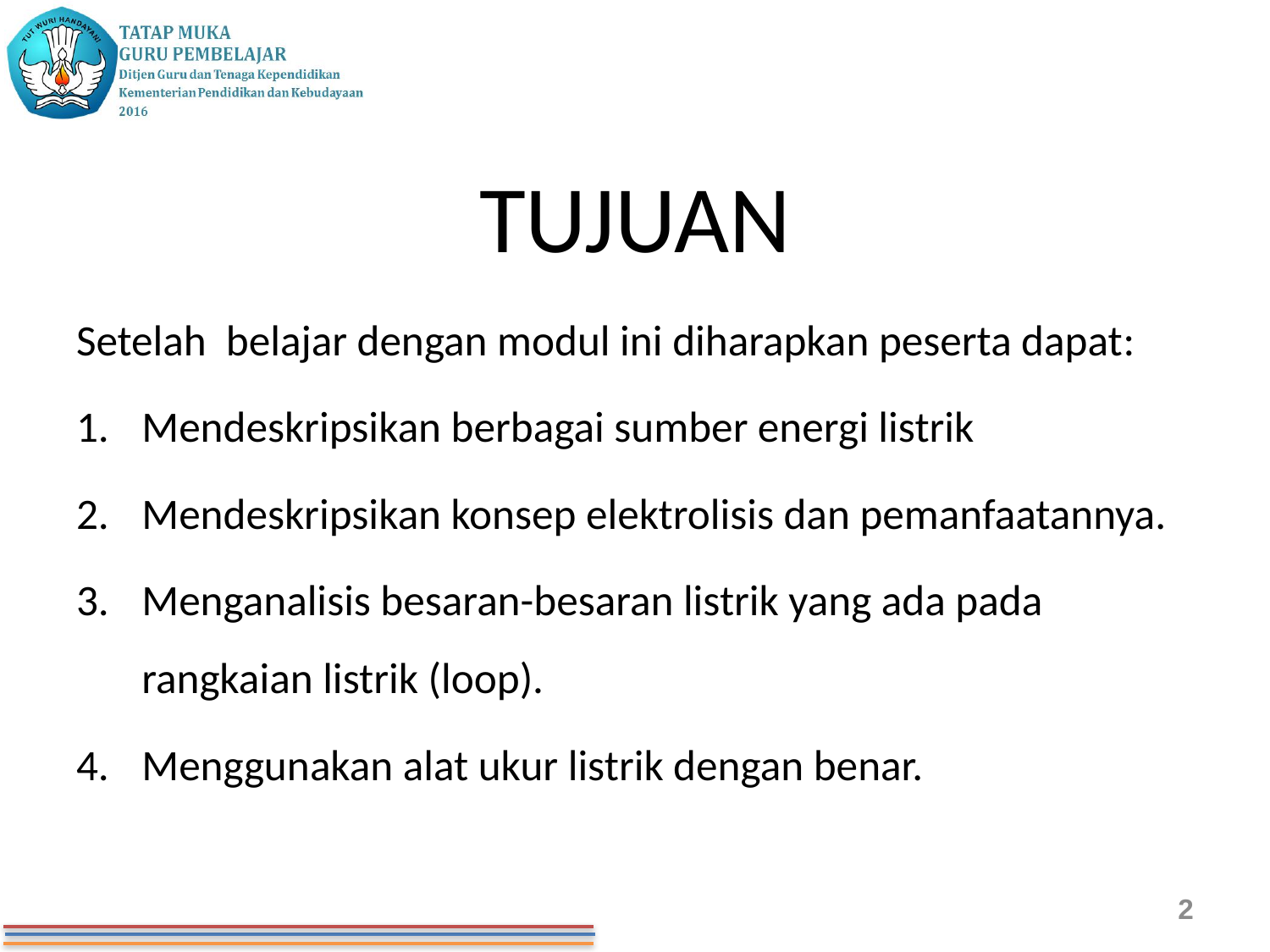

# TUJUAN
Setelah  belajar dengan modul ini diharapkan peserta dapat:
Mendeskripsikan berbagai sumber energi listrik
Mendeskripsikan konsep elektrolisis dan pemanfaatannya.
Menganalisis besaran-besaran listrik yang ada pada rangkaian listrik (loop).
Menggunakan alat ukur listrik dengan benar.
2